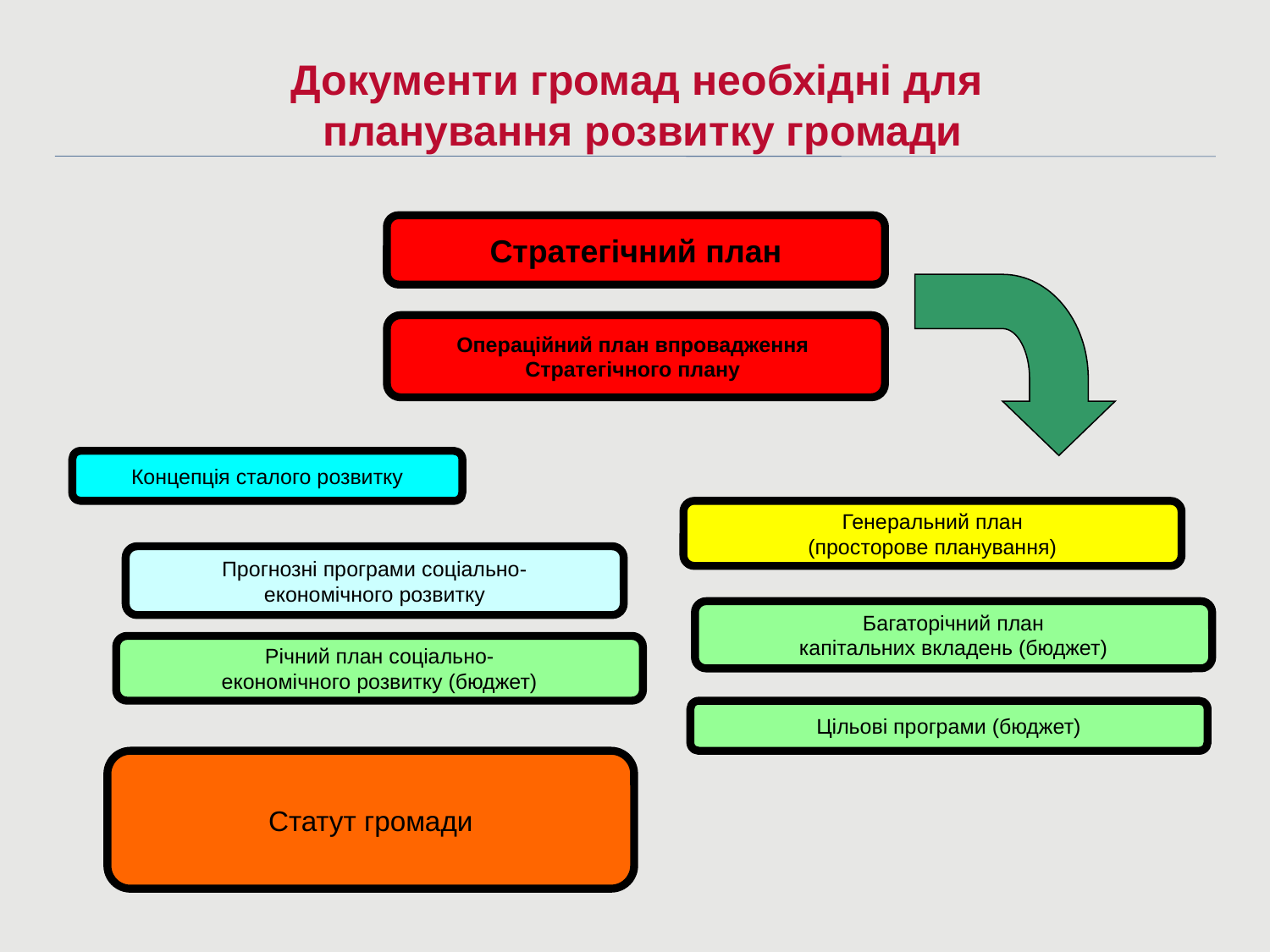

Документи громад необхідні для
планування розвитку громади

Стратегічний план

Операційний план впровадження
Стратегічного плану
Концепція сталого розвитку
Генеральний план
(просторове планування)
Прогнозні програми соціально-
економічного розвитку
Багаторічний план
капітальних вкладень (бюджет)
Річний план соціально-
економічного розвитку (бюджет)
Цільові програми (бюджет)
Статут громади